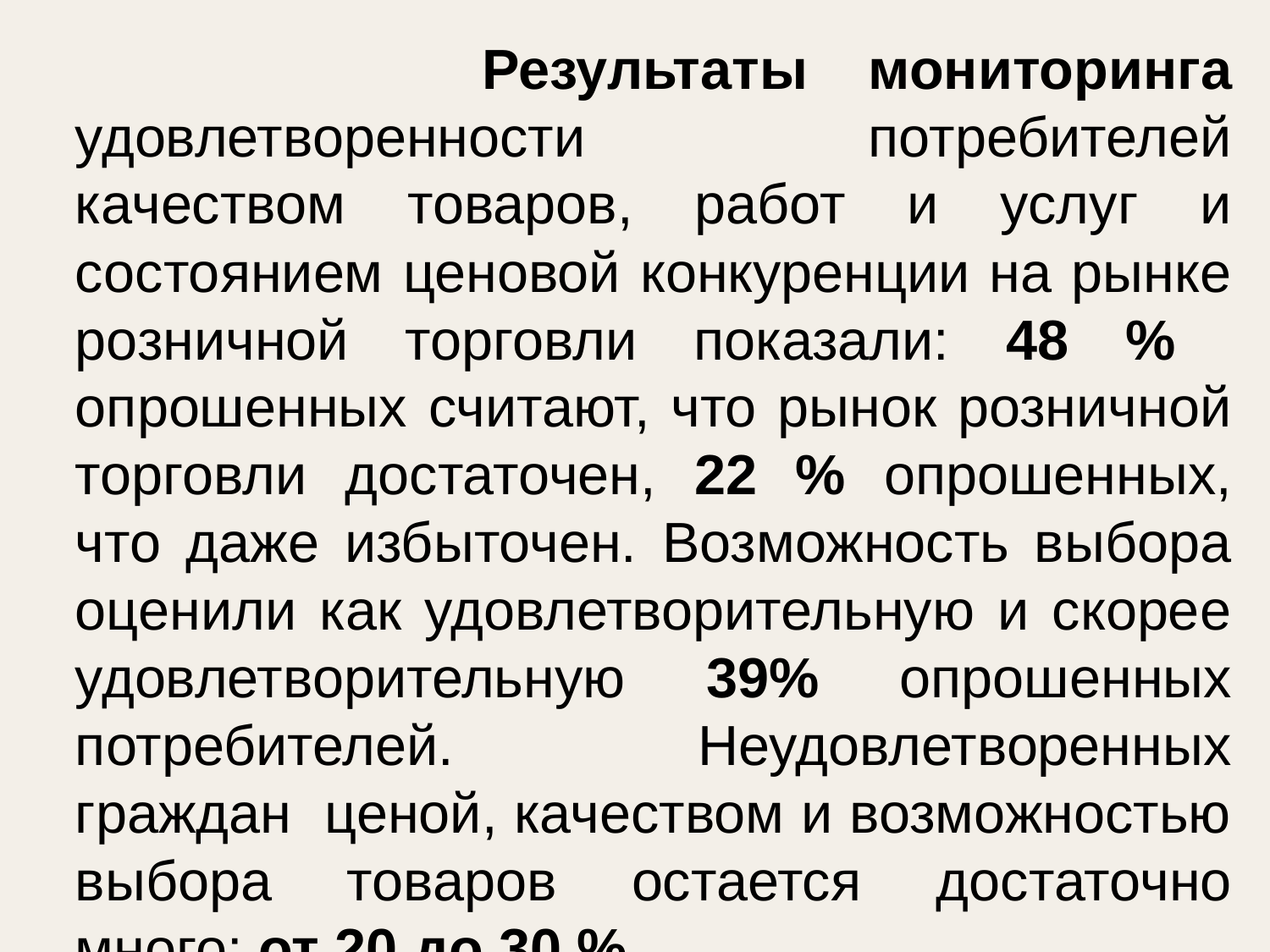

Результаты мониторинга удовлетворенности потребителей качеством товаров, работ и услуг и состоянием ценовой конкуренции на рынке розничной торговли показали: 48 %  опрошенных считают, что рынок розничной торговли достаточен, 22 % опрошенных, что даже избыточен. Возможность выбора оценили как удовлетворительную и скорее удовлетворительную 39% опрошенных потребителей. Неудовлетворенных граждан  ценой, качеством и возможностью выбора товаров остается достаточно много: от 20 до 30 %.